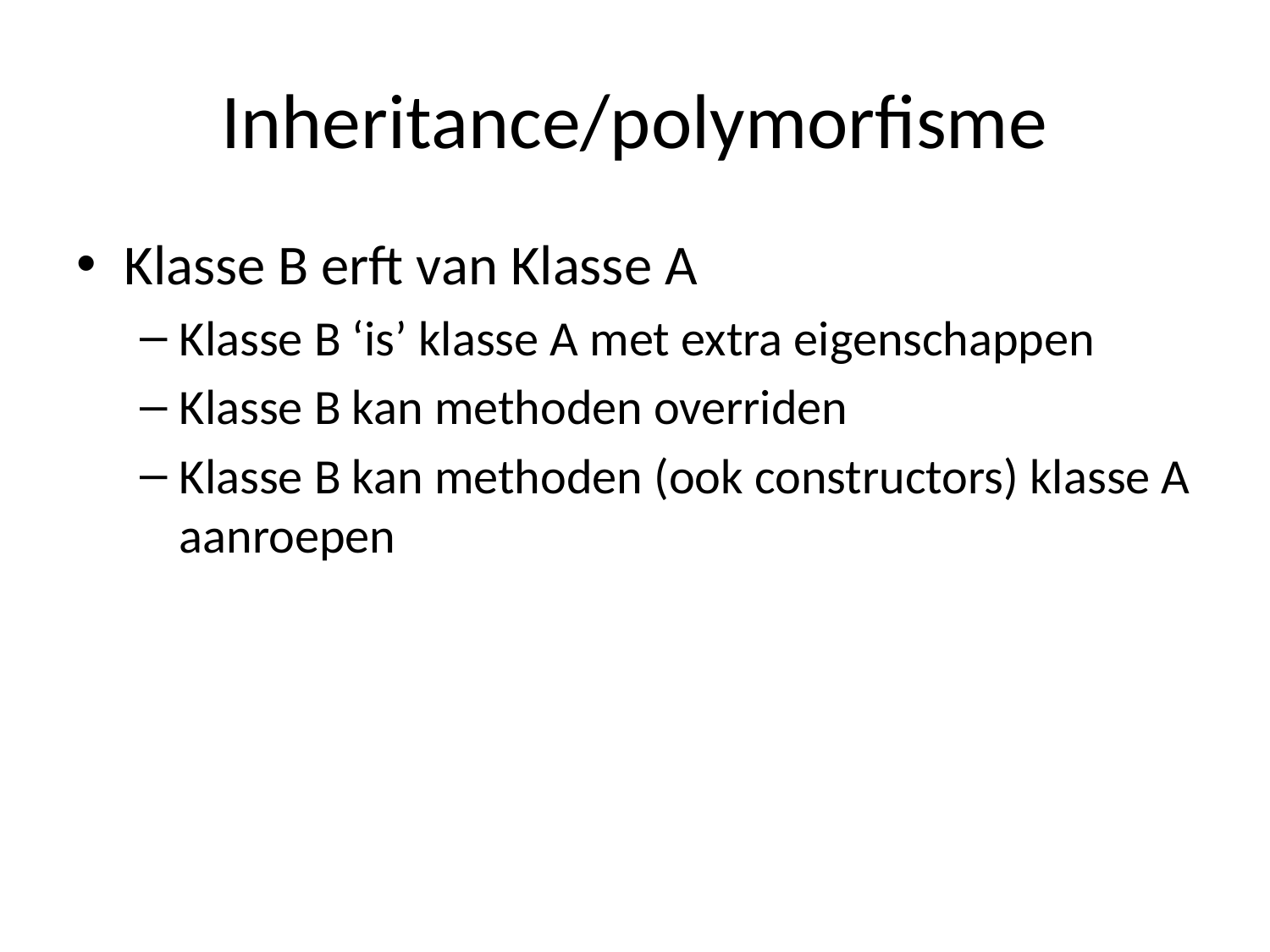

# Inheritance/polymorfisme
Klasse B erft van Klasse A
Klasse B ‘is’ klasse A met extra eigenschappen
Klasse B kan methoden overriden
Klasse B kan methoden (ook constructors) klasse A aanroepen